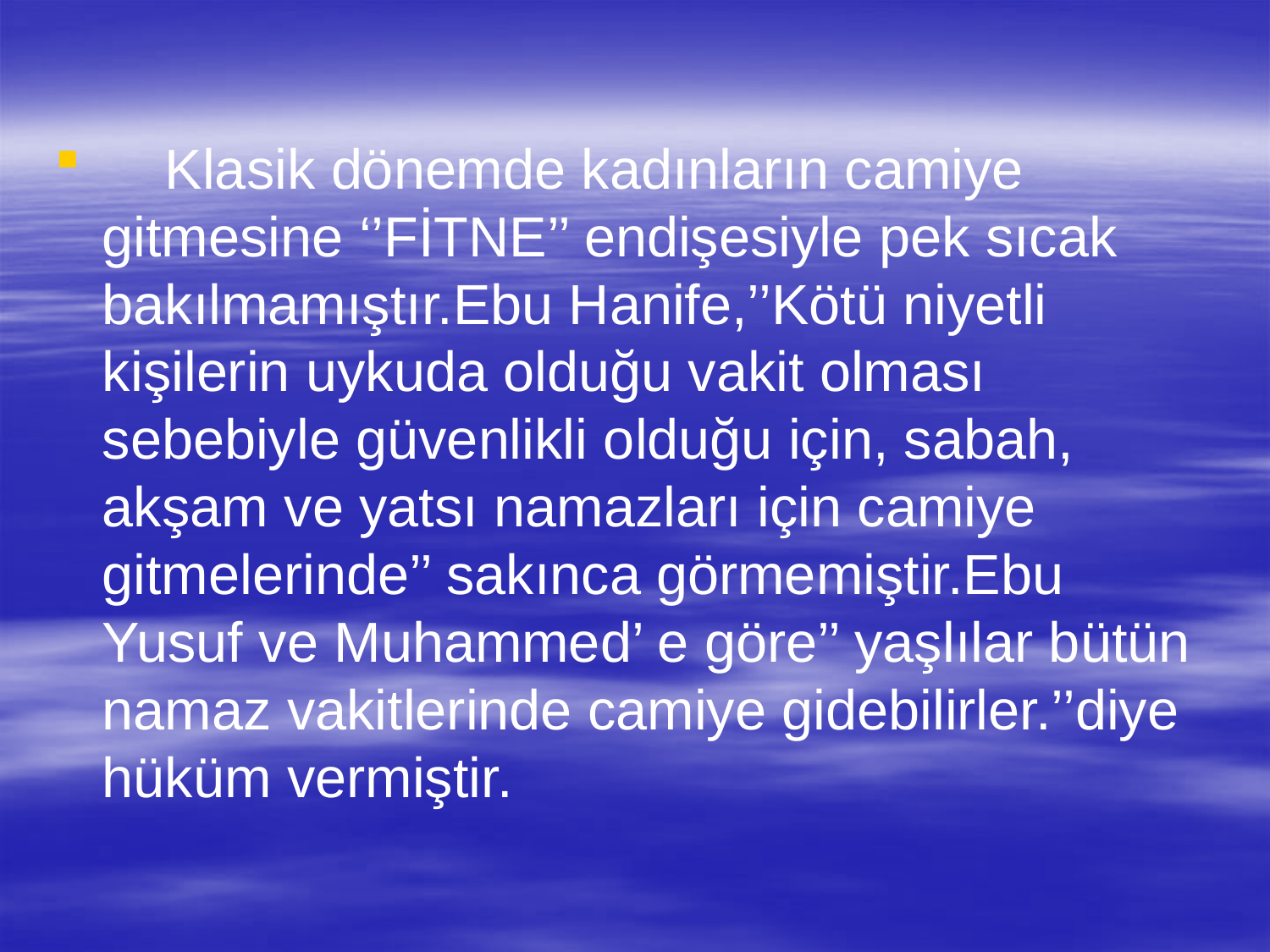

Klasik dönemde kadınların camiye gitmesine ‘’FİTNE’’ endişesiyle pek sıcak bakılmamıştır.Ebu Hanife,’’Kötü niyetli kişilerin uykuda olduğu vakit olması sebebiyle güvenlikli olduğu için, sabah, akşam ve yatsı namazları için camiye gitmelerinde’’ sakınca görmemiştir.Ebu Yusuf ve Muhammed’ e göre’’ yaşlılar bütün namaz vakitlerinde camiye gidebilirler.’’diye hüküm vermiştir.